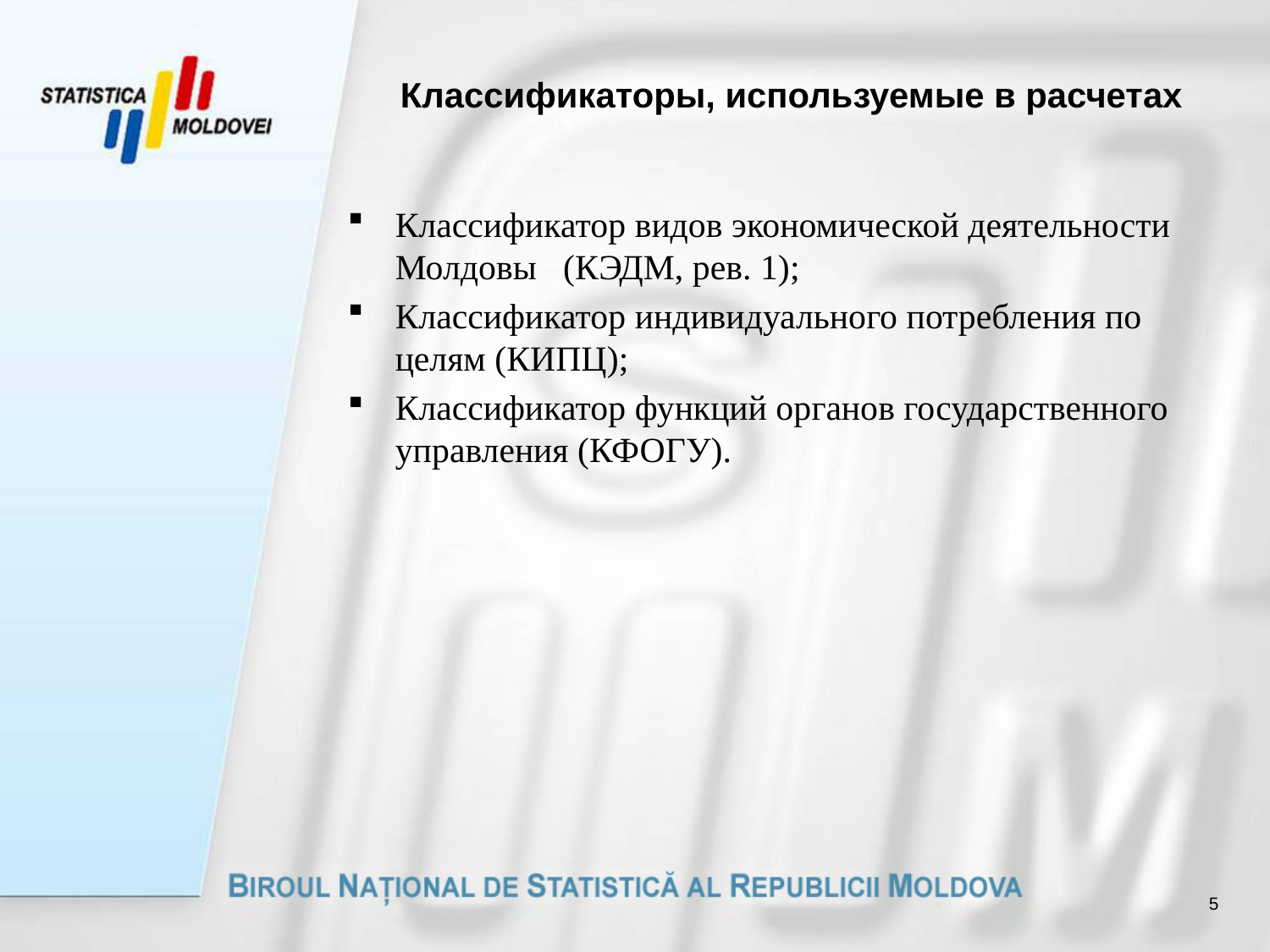

# Классификаторы, используемые в расчетах

Классификатор видов экономической деятельности Молдовы   (КЭДМ, рев. 1);
Классификатор индивидуального потребления по целям (КИПЦ);
Классификатор функций органов государственного управления (КФОГУ).
5